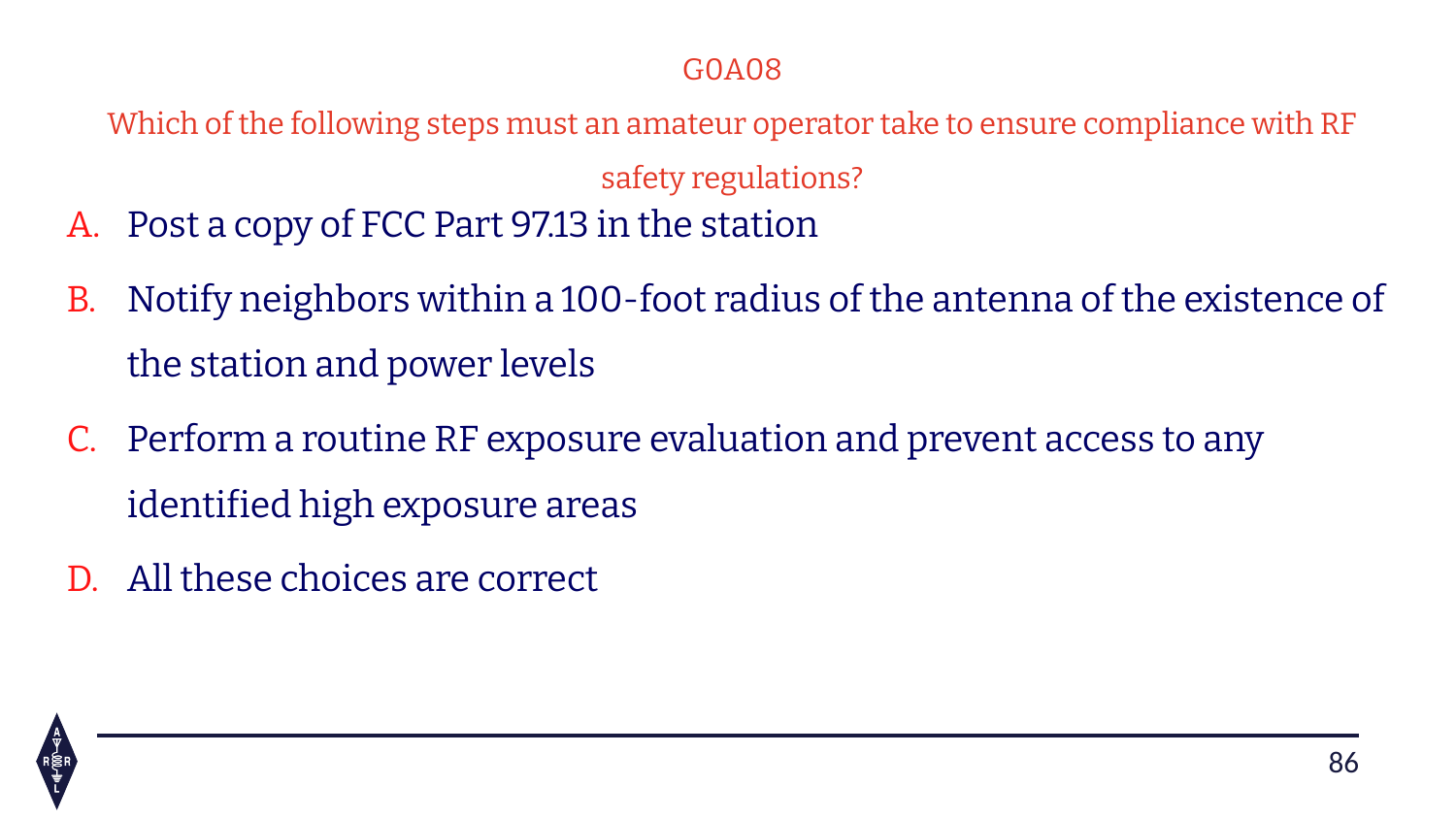

G0A08
Which of the following steps must an amateur operator take to ensure compliance with RF safety regulations?
Post a copy of FCC Part 97.13 in the station
Notify neighbors within a 100-foot radius of the antenna of the existence of the station and power levels
Perform a routine RF exposure evaluation and prevent access to any identified high exposure areas
All these choices are correct
86